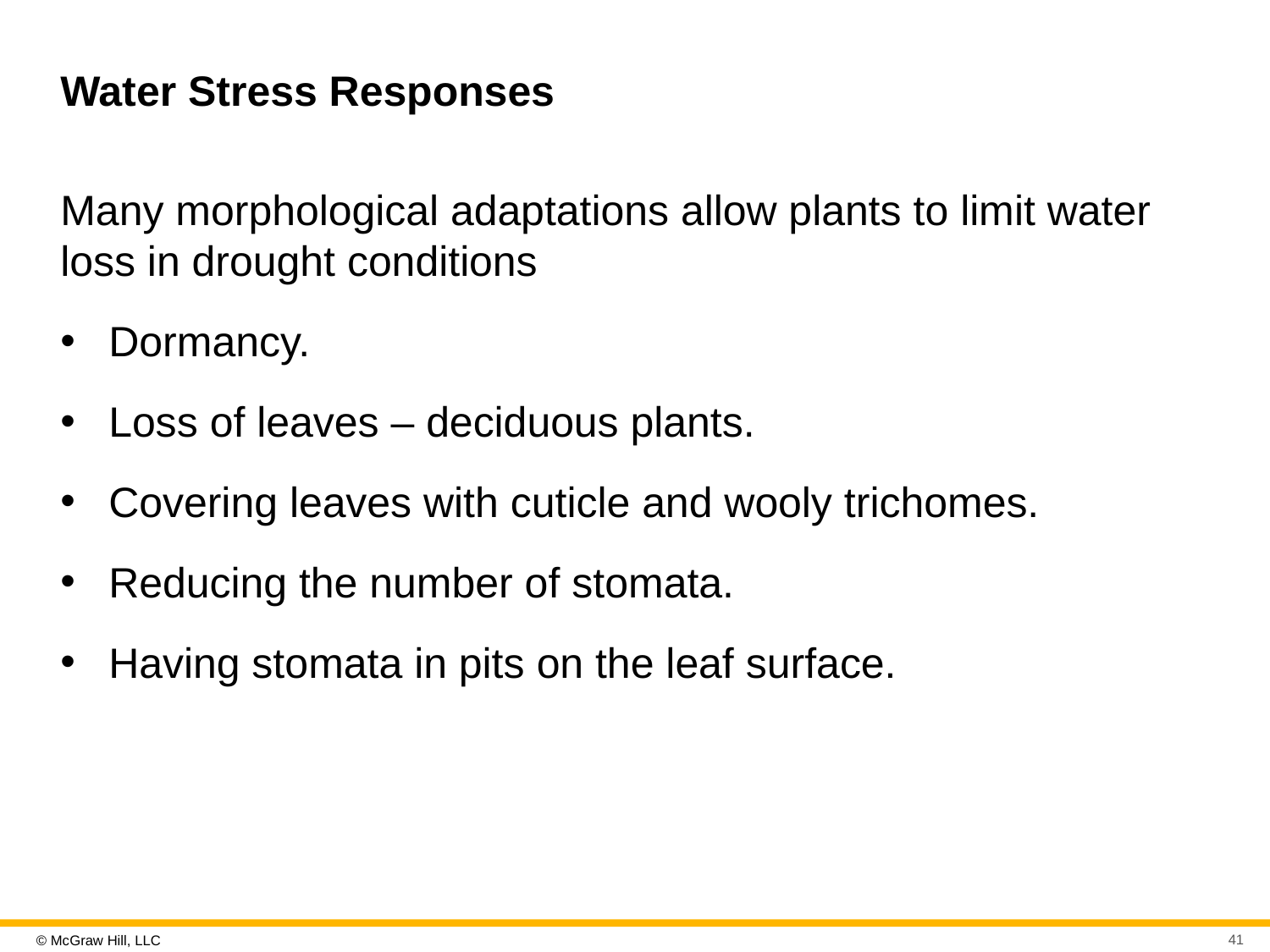

# Water Stress Responses
Many morphological adaptations allow plants to limit water loss in drought conditions
Dormancy.
Loss of leaves – deciduous plants.
Covering leaves with cuticle and wooly trichomes.
Reducing the number of stomata.
Having stomata in pits on the leaf surface.
41